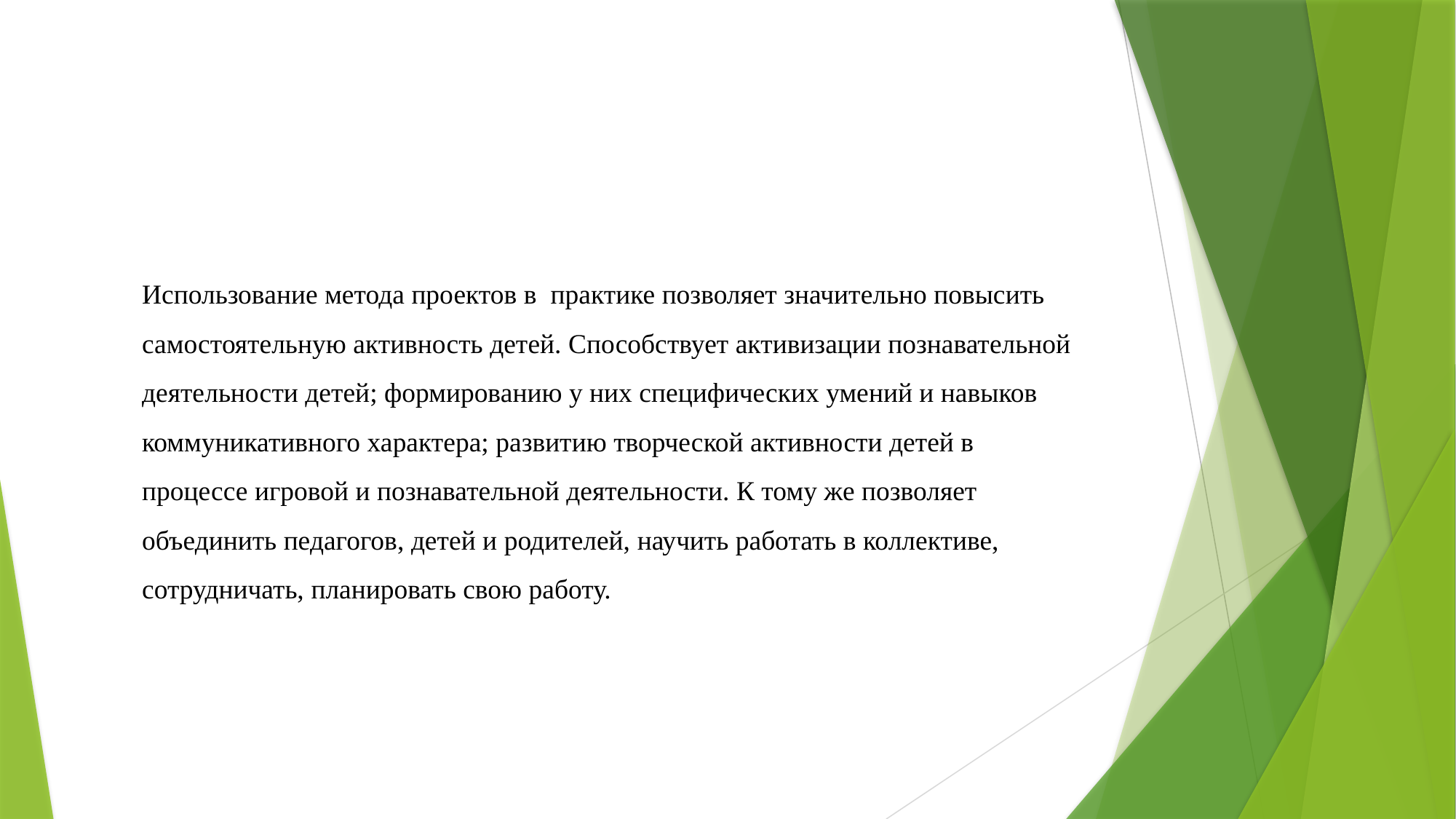

Использование метода проектов в  практике позволяет значительно повысить самостоятельную активность детей. Способствует активизации познавательной деятельности детей; формированию у них специфических умений и навыков коммуникативного характера; развитию творческой активности детей в процессе игровой и познавательной деятельности. К тому же позволяет объединить педагогов, детей и родителей, научить работать в коллективе, сотрудничать, планировать свою работу.